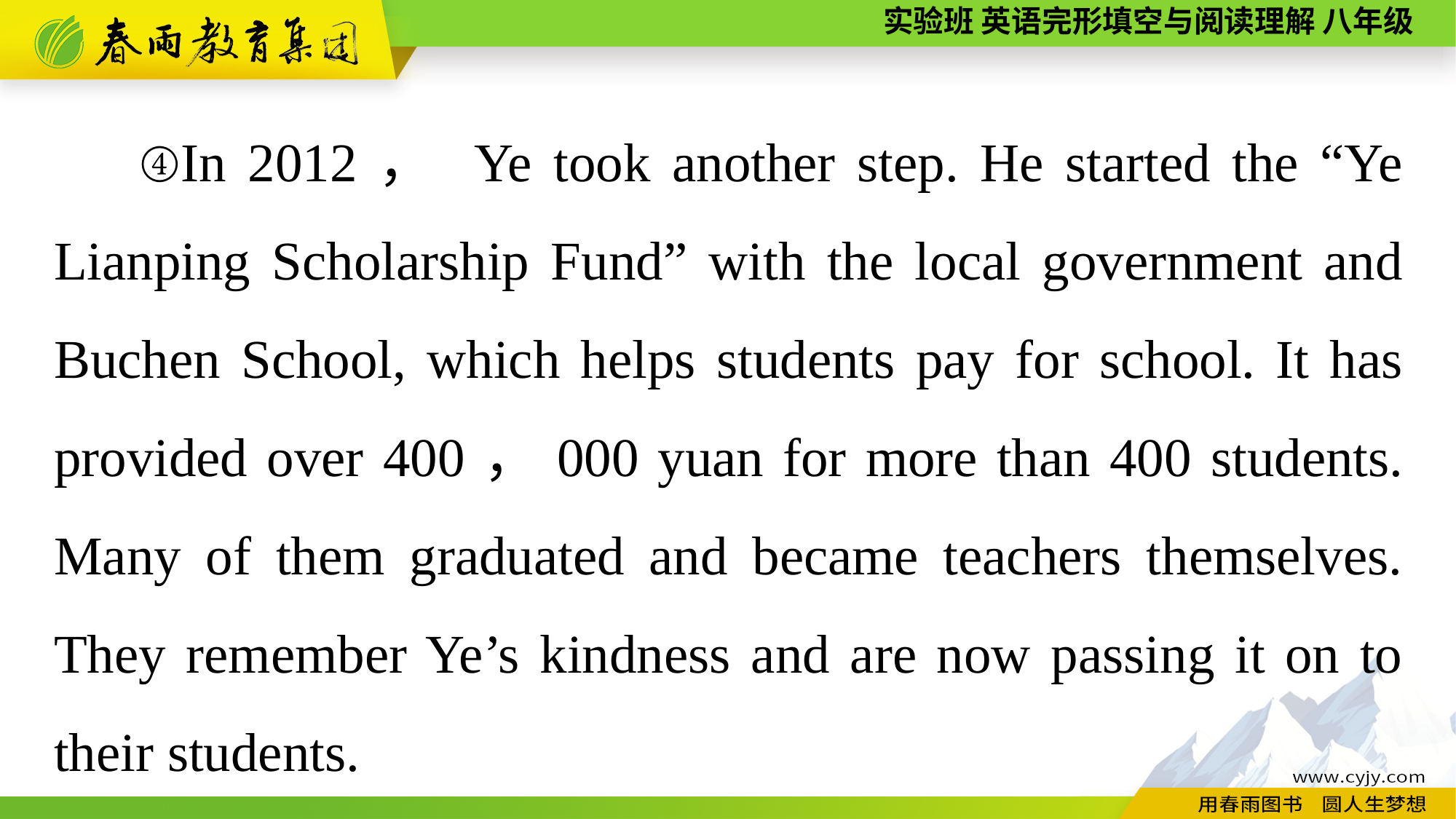

④In 2012， Ye took another step. He started the “Ye Lianping Scholarship Fund” with the local government and Buchen School, which helps students pay for school. It has provided over 400，000 yuan for more than 400 students. Many of them graduated and became teachers themselves. They remember Ye’s kindness and are now passing it on to their students.